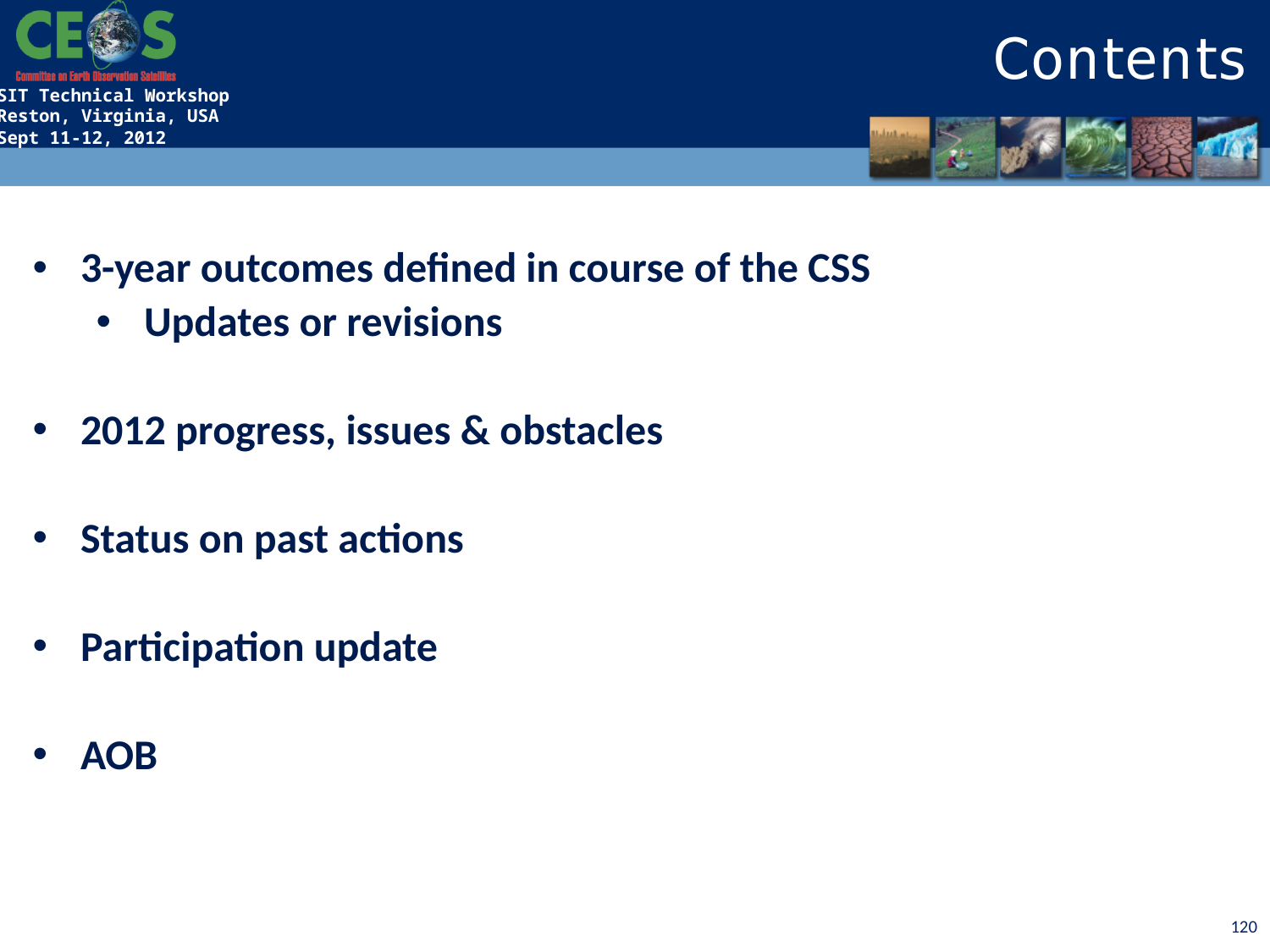

Contents
3-year outcomes defined in course of the CSS
Updates or revisions

2012 progress, issues & obstacles

Status on past actions

Participation update

AOB
120